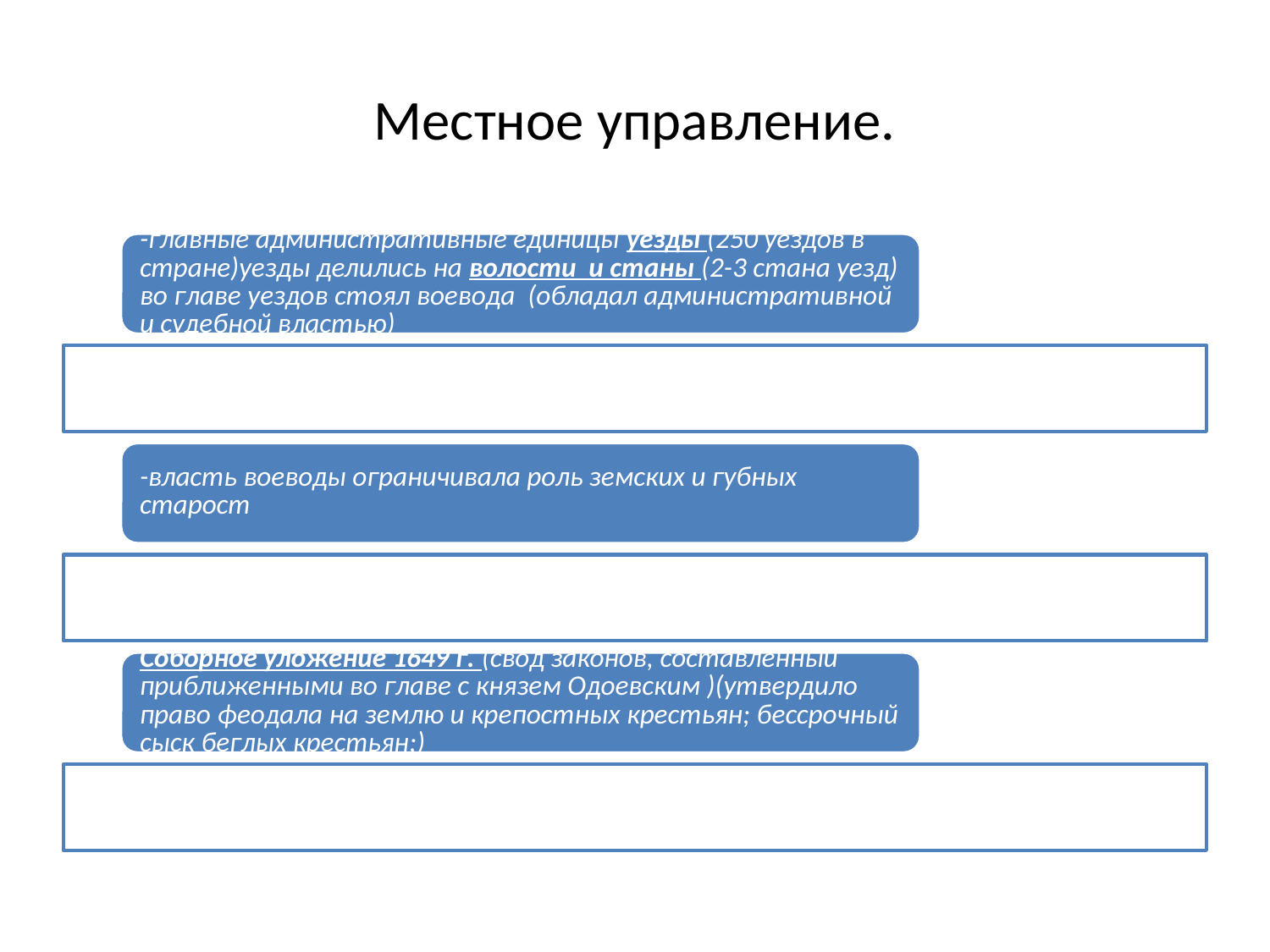

# Местное управление.
-главные административные единицы уезды (250 уездов в стране)уезды делились на волости  и станы (2-3 стана уезд) во главе уездов стоял воевода  (обладал административной и судебной властью)
-власть воеводы ограничивала роль земских и губных старост
Соборное уложение 1649 г. (свод законов, составленный приближенными во главе с князем Одоевским )(утвердило право феодала на землю и крепостных крестьян; бессрочный сыск беглых крестьян;)